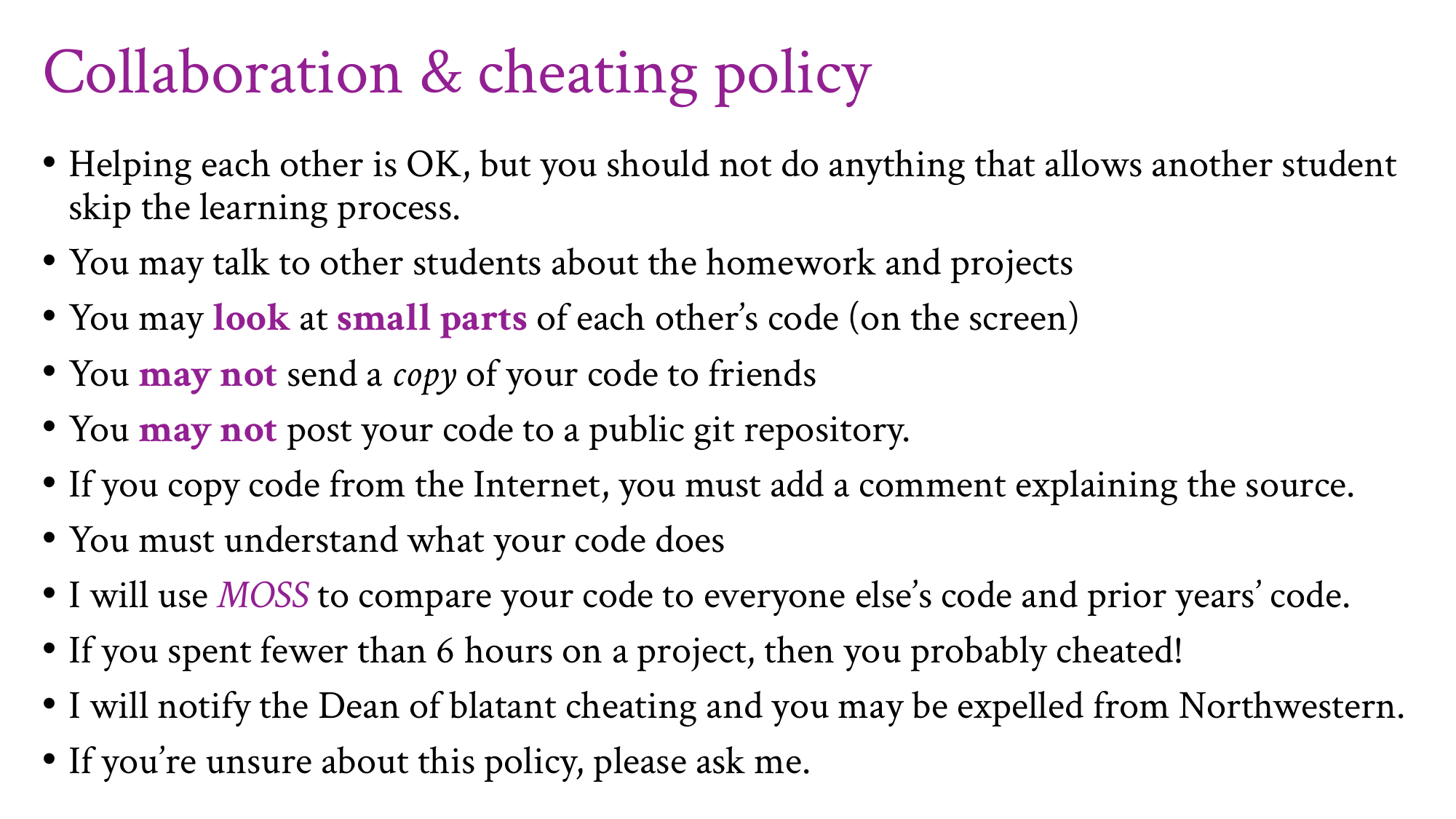

# Collaboration & cheating policy
Helping each other is OK, but you should not do anything that allows another student skip the learning process.
You may talk to other students about the homework and projects
You may look at small parts of each other’s code (on the screen)
You may not send a copy of your code to friends
You may not post your code to a public git repository.
If you copy code from the Internet, you must add a comment explaining the source.
You must understand what your code does
I will use MOSS to compare your code to everyone else’s code and prior years’ code.
If you spent fewer than 6 hours on a project, then you probably cheated!
I will notify the Dean of blatant cheating and you may be expelled from Northwestern.
If you’re unsure about this policy, please ask me.